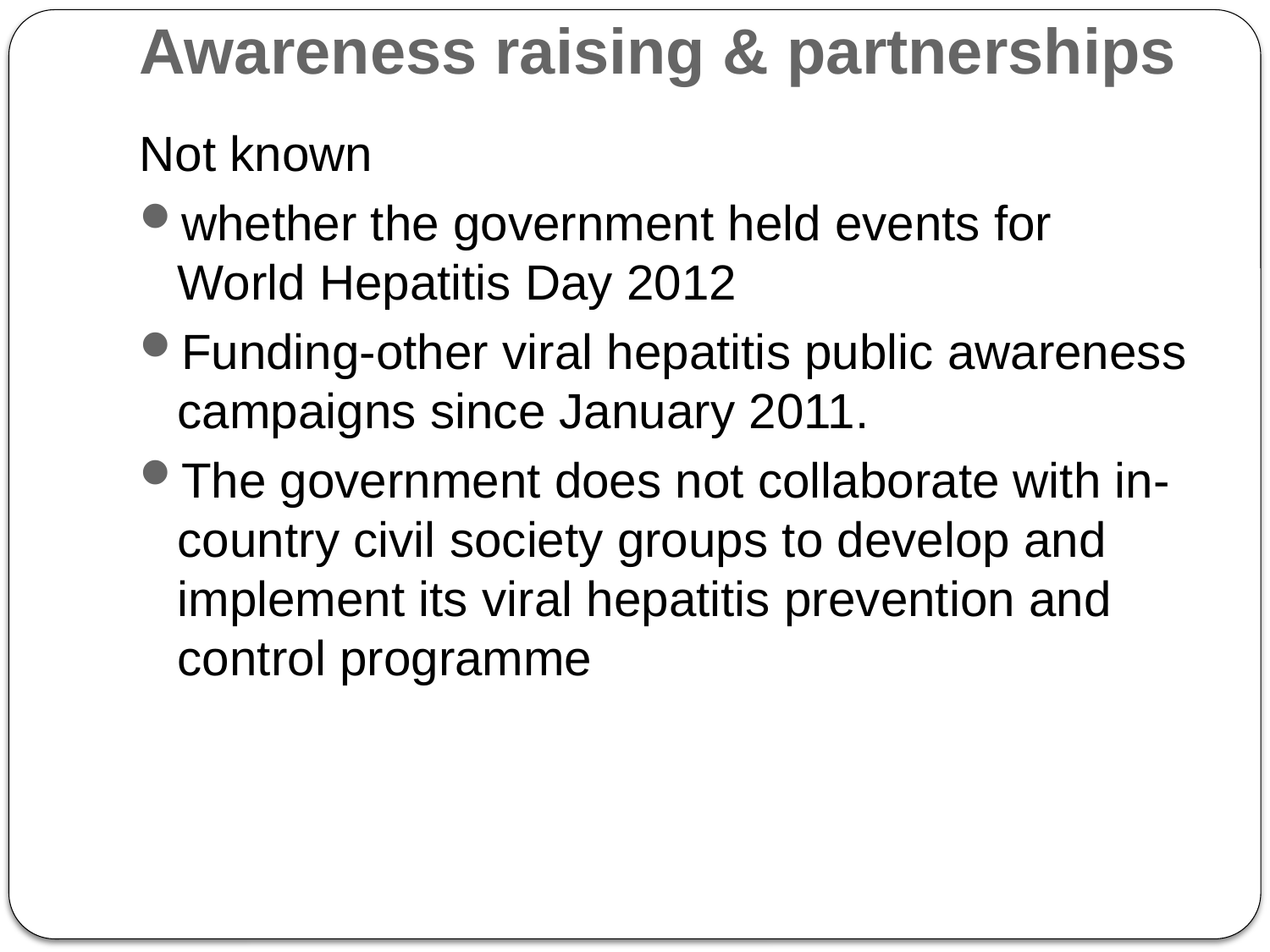

# Awareness raising & partnerships
Not known
whether the government held events for World Hepatitis Day 2012
Funding-other viral hepatitis public awareness campaigns since January 2011.
The government does not collaborate with in-country civil society groups to develop and implement its viral hepatitis prevention and control programme